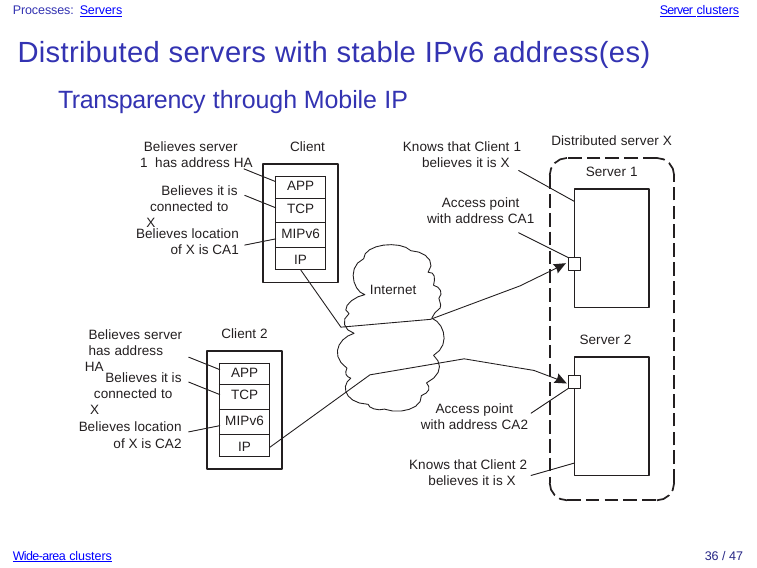

Processes: Servers
Server clusters
Distributed servers with stable IPv6 address(es)
Transparency through Mobile IP
Distributed server X
Believes server	Client 1  has address HA
Knows that Client 1  believes it is X

Server 1
| APP |
| --- |
| TCP |
| MIPv6 |
| IP |
Believes it is  connected to X
Access point  with address CA1
Believes location
of X is CA1

Internet
Client 2
Believes server  has address HA
Server 2
| APP |
| --- |
| TCP |
| MIPv6 |
| IP |
Believes it is  connected to X
Access point  with address CA2
Believes location
of X is CA2
Knows that Client 2  believes it is X
Wide-area clusters
36 / 47